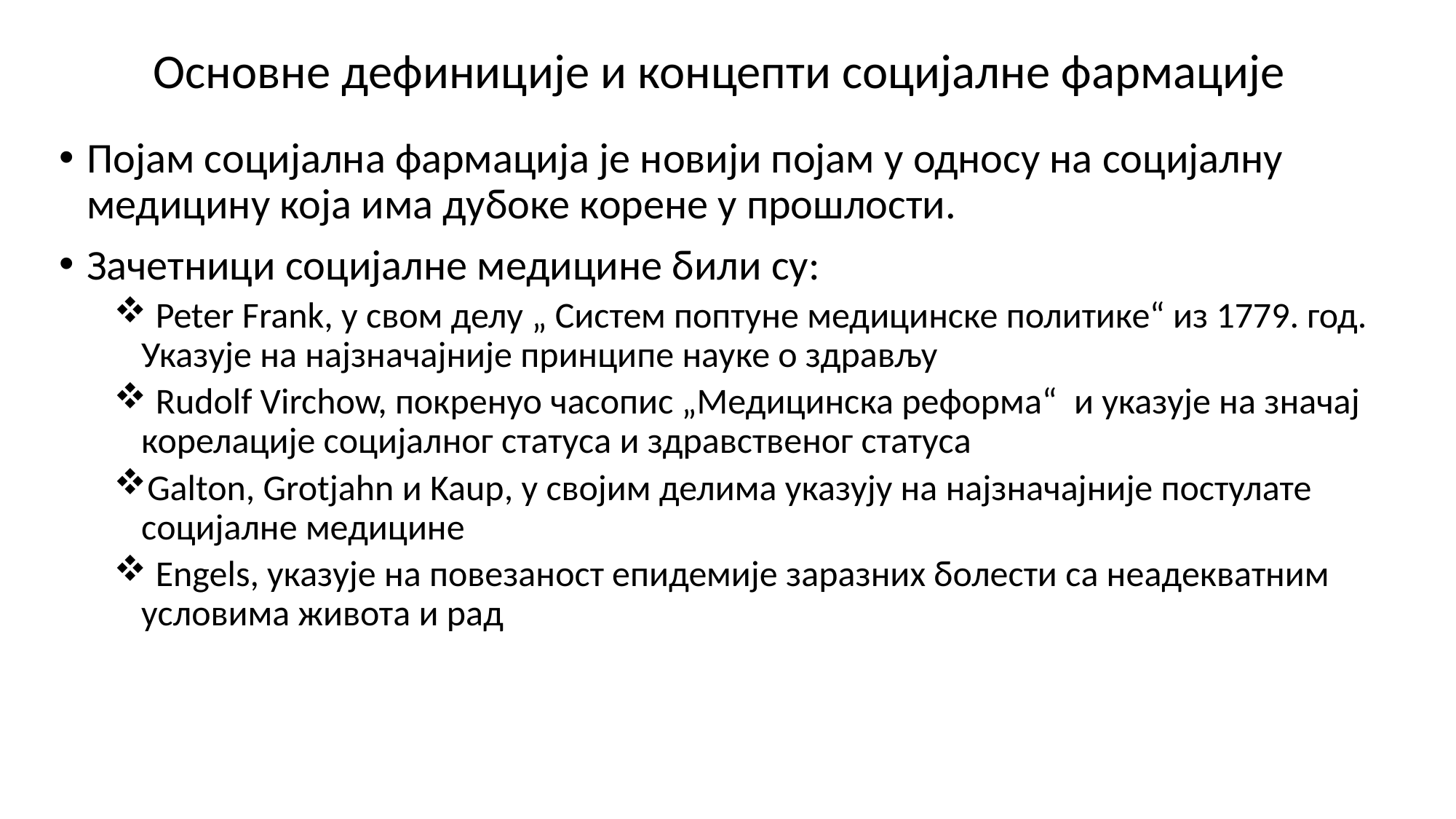

# Основне дефиниције и концепти социјалне фармације
Појам социјална фармација је новији појам у односу на социјалну медицину која има дубоке корене у прошлости.
Зачетници социјалне медицине били су:
 Peter Frank, у свом делу „ Систем поптуне медицинске политике“ из 1779. год. Указује на најзначајније принципе науке о здрављу
 Rudolf Virchow, покренуо часопис „Медицинска реформа“  и указује на значај корелације социјалног статуса и здравственог статуса
Galton, Grotjahn и Kaup, у својим делима указују на најзначајније постулате социјалне медицине
 Engels, указује на повезаност епидемије заразних болести са неадекватним условима живота и рад